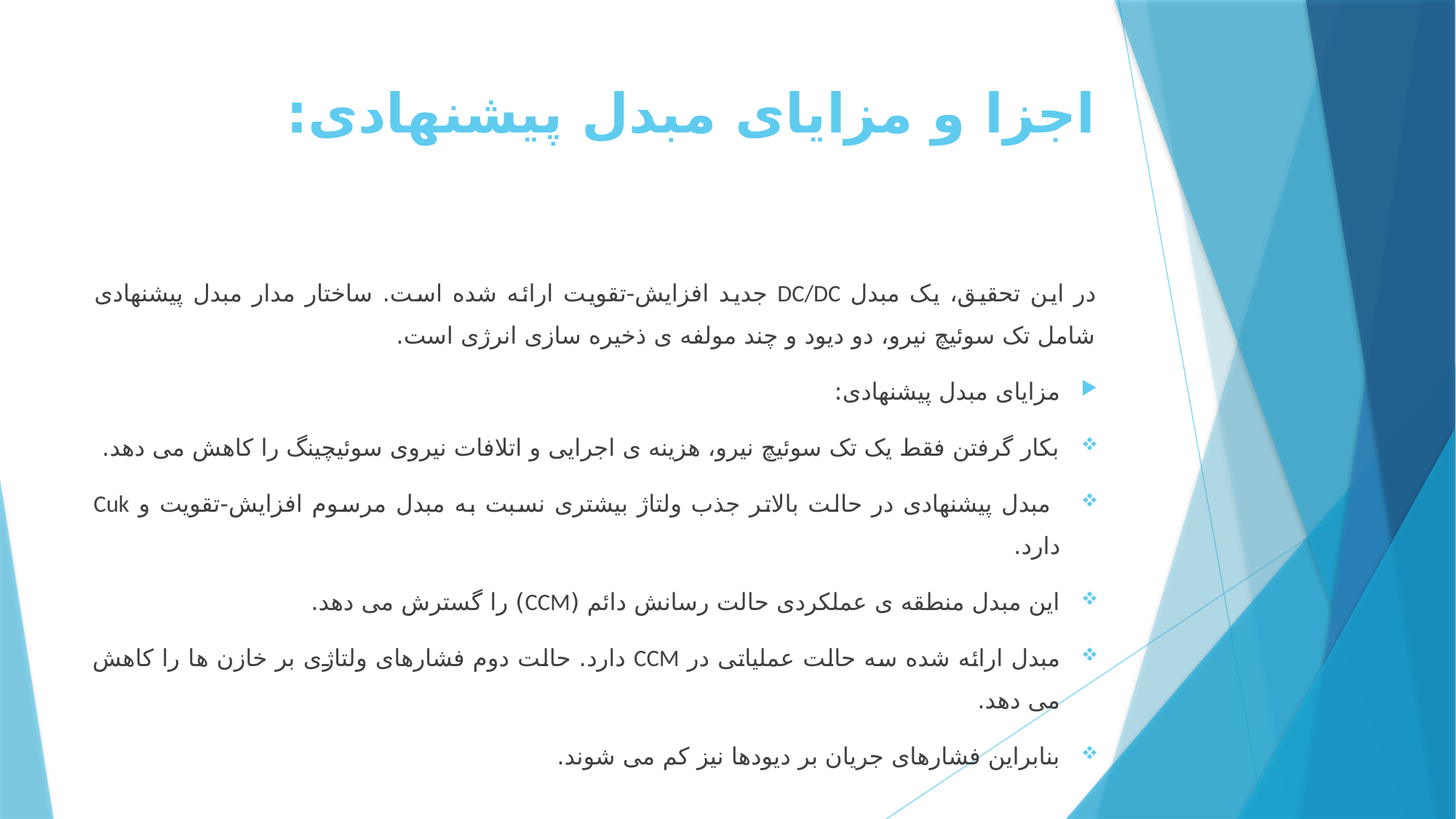

# اجزا و مزایای مبدل پیشنهادی:
در این تحقیق، یک مبدل DC/DC جدید افزایش-تقویت ارائه شده است. ساختار مدار مبدل پیشنهادی شامل تک سوئیچ نیرو، دو دیود و چند مولفه ی ذخیره سازی انرژی است.
مزایای مبدل پیشنهادی:
بکار گرفتن فقط یک تک سوئیچ نیرو، هزینه ی اجرایی و اتلافات نیروی سوئیچینگ را کاهش می دهد.
 مبدل پیشنهادی در حالت بالاتر جذب ولتاژ بیشتری نسبت به مبدل مرسوم افزایش-تقویت و Cuk دارد.
این مبدل منطقه ی عملکردی حالت رسانش دائم (CCM) را گسترش می دهد.
مبدل ارائه شده سه حالت عملیاتی در CCM دارد. حالت دوم فشارهای ولتاژی بر خازن ها را کاهش می دهد.
بنابراین فشارهای جریان بر دیودها نیز کم می شوند.